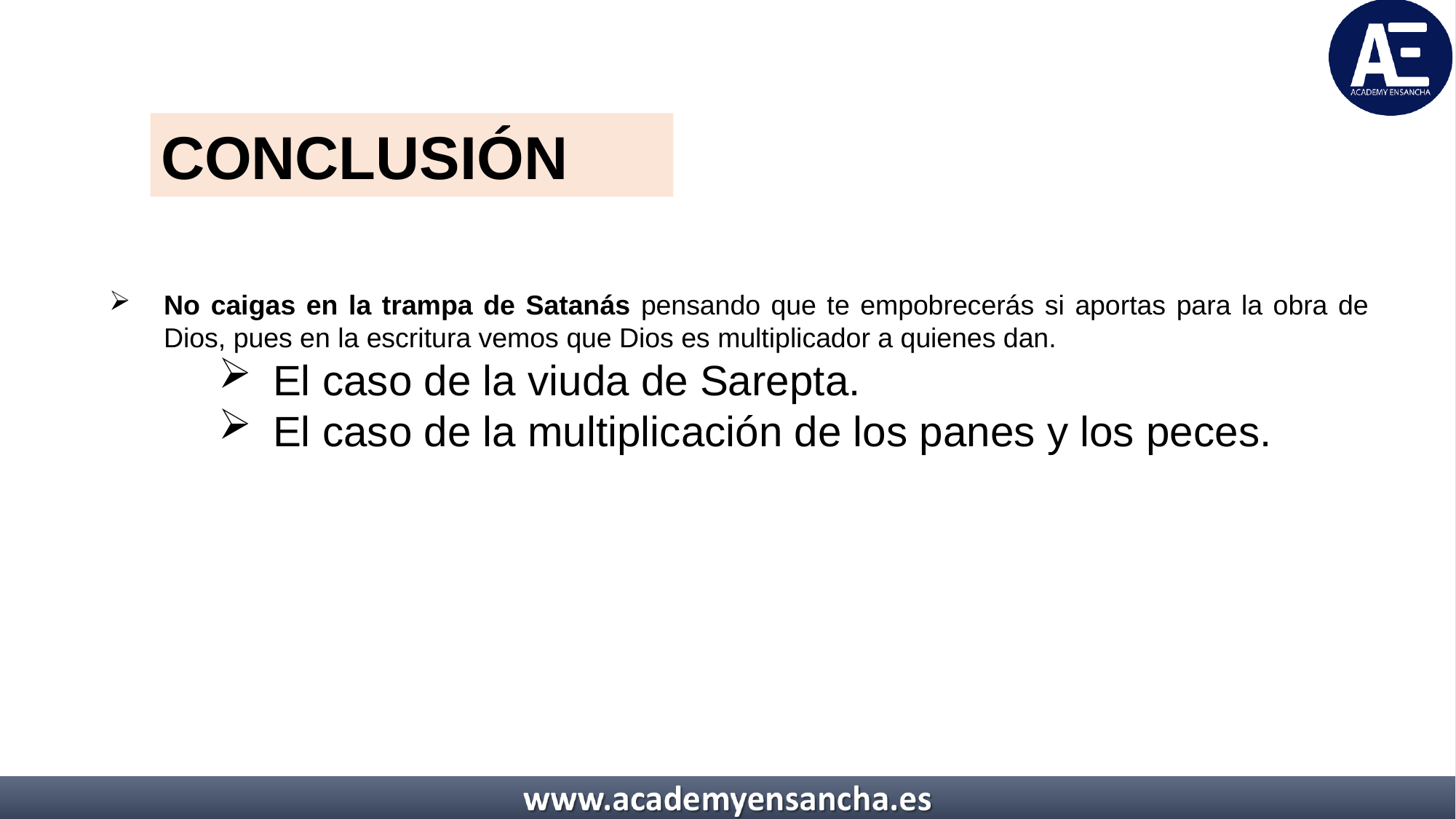

CONCLUSIÓN
No caigas en la trampa de Satanás pensando que te empobrecerás si aportas para la obra de Dios, pues en la escritura vemos que Dios es multiplicador a quienes dan.
El caso de la viuda de Sarepta.
El caso de la multiplicación de los panes y los peces.